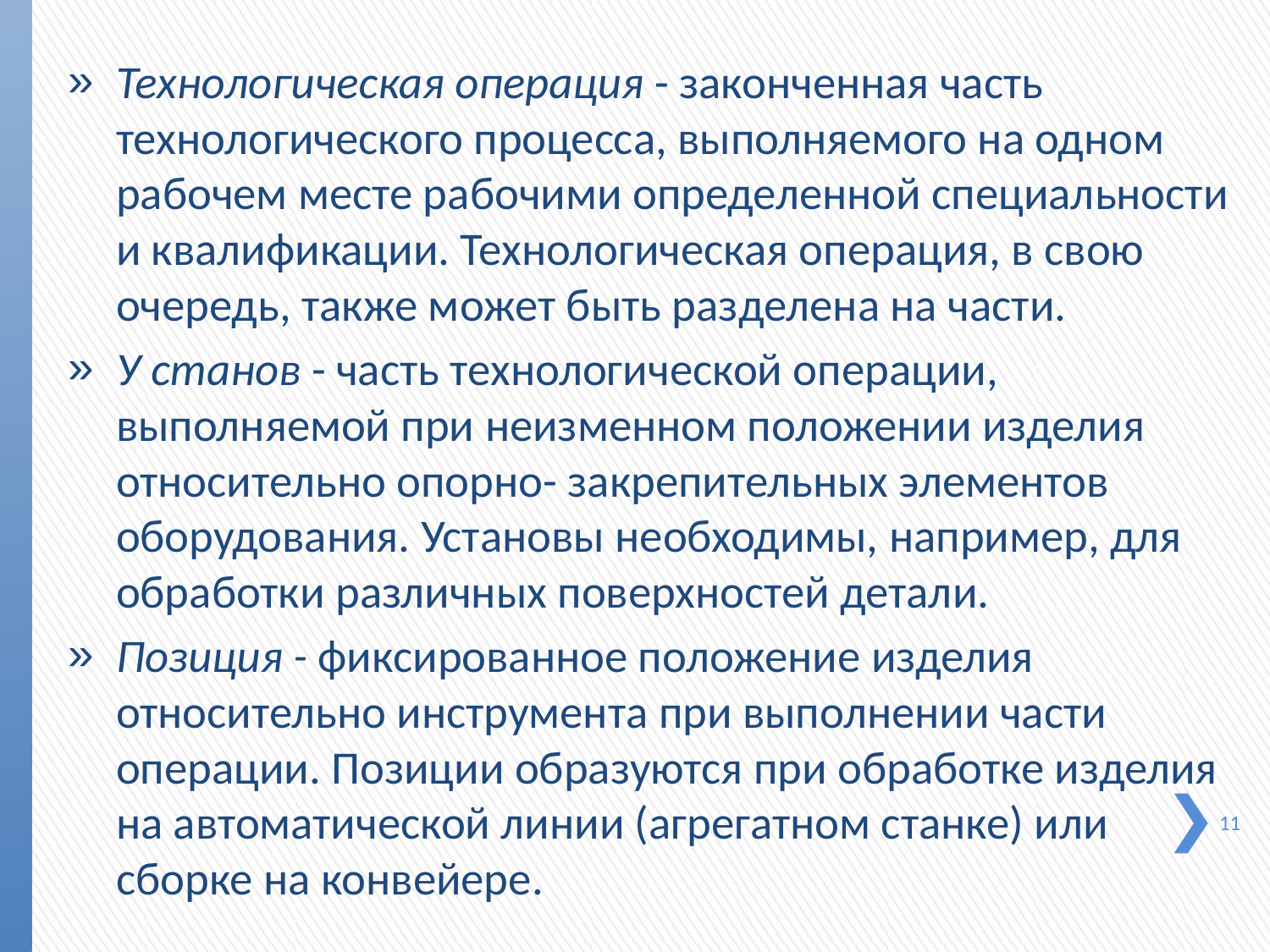

Технологическая операция - законченная часть технологи­ческого процесса, выполняемого на одном рабочем месте ра­бочими определенной специальности и квалификации. Техно­логическая операция, в свою очередь, также может быть раз­делена на части.
У станов - часть технологической операции, выполняемой при неизменном положении изделия относительно опорно- закрепительных элементов оборудования. Установы необхо­димы, например, для обработки различных поверхностей детали.
Позиция - фиксированное положение изделия относитель­но инструмента при выполнении части операции. Позиции образуются при обработке изделия на автоматической линии (агрегатном станке) или сборке на конвейере.
11